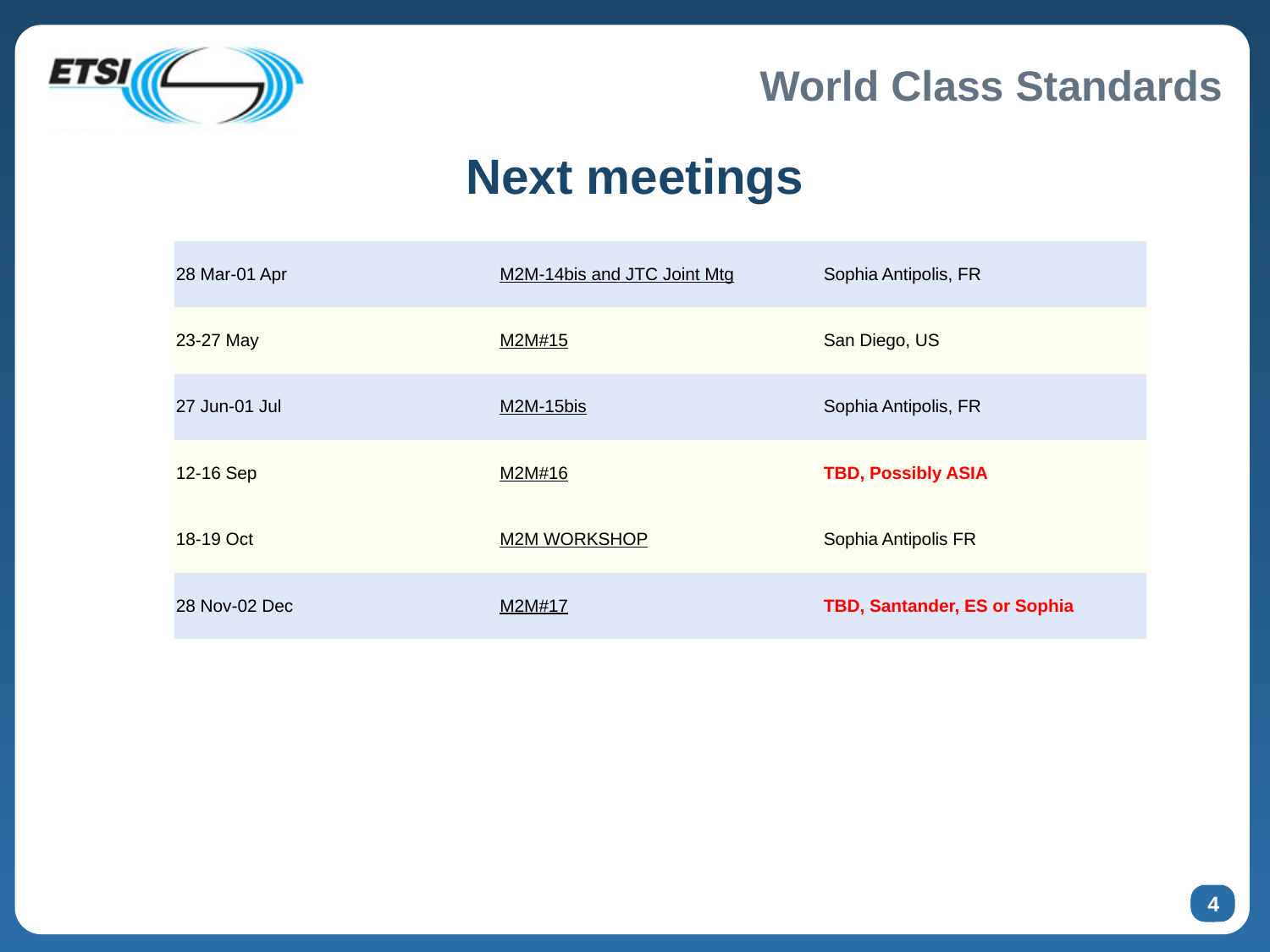

# Next meetings
| 28 Mar-01 Apr | M2M-14bis and JTC Joint Mtg | Sophia Antipolis, FR |
| --- | --- | --- |
| 23-27 May | M2M#15 | San Diego, US |
| 27 Jun-01 Jul | M2M-15bis | Sophia Antipolis, FR |
| 12-16 Sep | M2M#16 | TBD, Possibly ASIA |
| 18-19 Oct | M2M WORKSHOP | Sophia Antipolis FR |
| 28 Nov-02 Dec | M2M#17 | TBD, Santander, ES or Sophia |
4